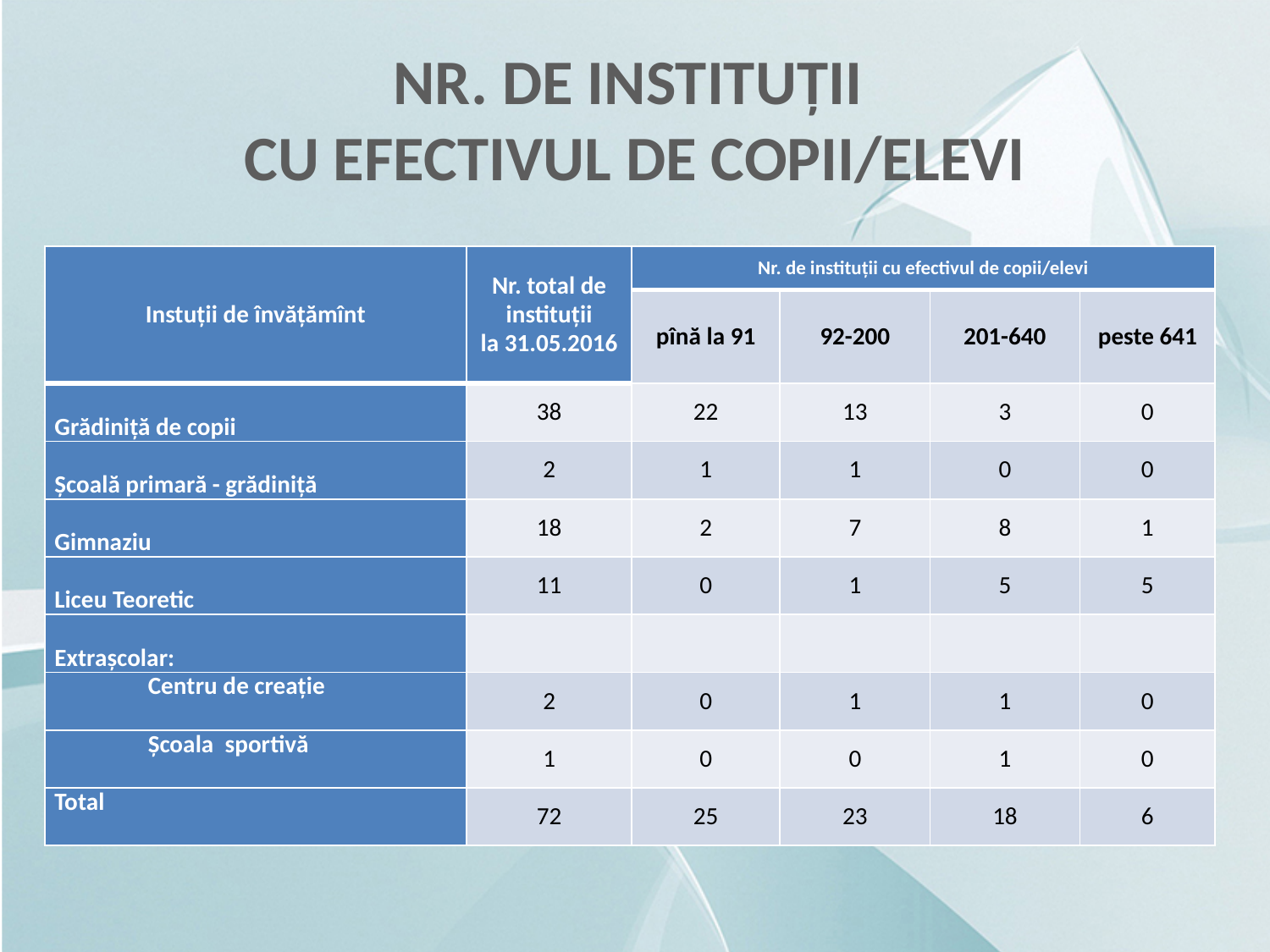

# NR. DE INSTITUȚII CU EFECTIVUL DE COPII/ELEVI
| Instuții de învățămînt | Nr. total de instituții la 31.05.2016 | Nr. de instituții cu efectivul de copii/elevi |  |  |  |
| --- | --- | --- | --- | --- | --- |
|  |  | pînă la 91 | 92-200 | 201-640 | peste 641 |
| Grădiniță de copii | 38 | 22 | 13 | 3 | 0 |
| Școală primară - grădiniță | 2 | 1 | 1 | 0 | 0 |
| Gimnaziu | 18 | 2 | 7 | 8 | 1 |
| Liceu Teoretic | 11 | 0 | 1 | 5 | 5 |
| Extrașcolar: |  |  |  |  |  |
| Centru de creație | 2 | 0 | 1 | 1 | 0 |
| Școala sportivă | 1 | 0 | 0 | 1 | 0 |
| Total | 72 | 25 | 23 | 18 | 6 |